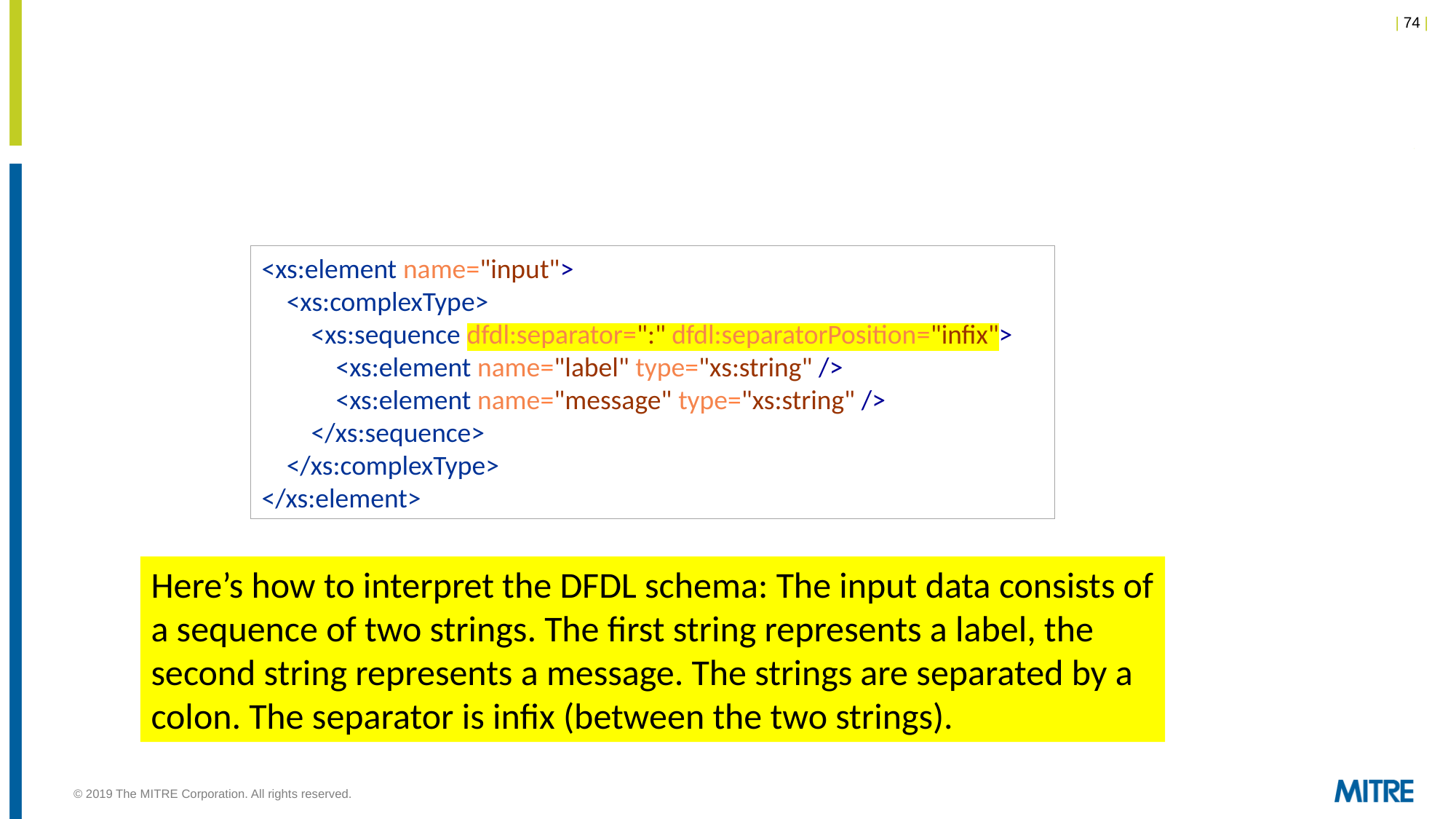

<xs:element name="input">
    <xs:complexType>
        <xs:sequence dfdl:separator=":" dfdl:separatorPosition="infix">
            <xs:element name="label" type="xs:string" />
            <xs:element name="message" type="xs:string" />
        </xs:sequence>
    </xs:complexType>
</xs:element>
Here’s how to interpret the DFDL schema: The input data consists of a sequence of two strings. The first string represents a label, the second string represents a message. The strings are separated by a colon. The separator is infix (between the two strings).
© 2019 The MITRE Corporation. All rights reserved.